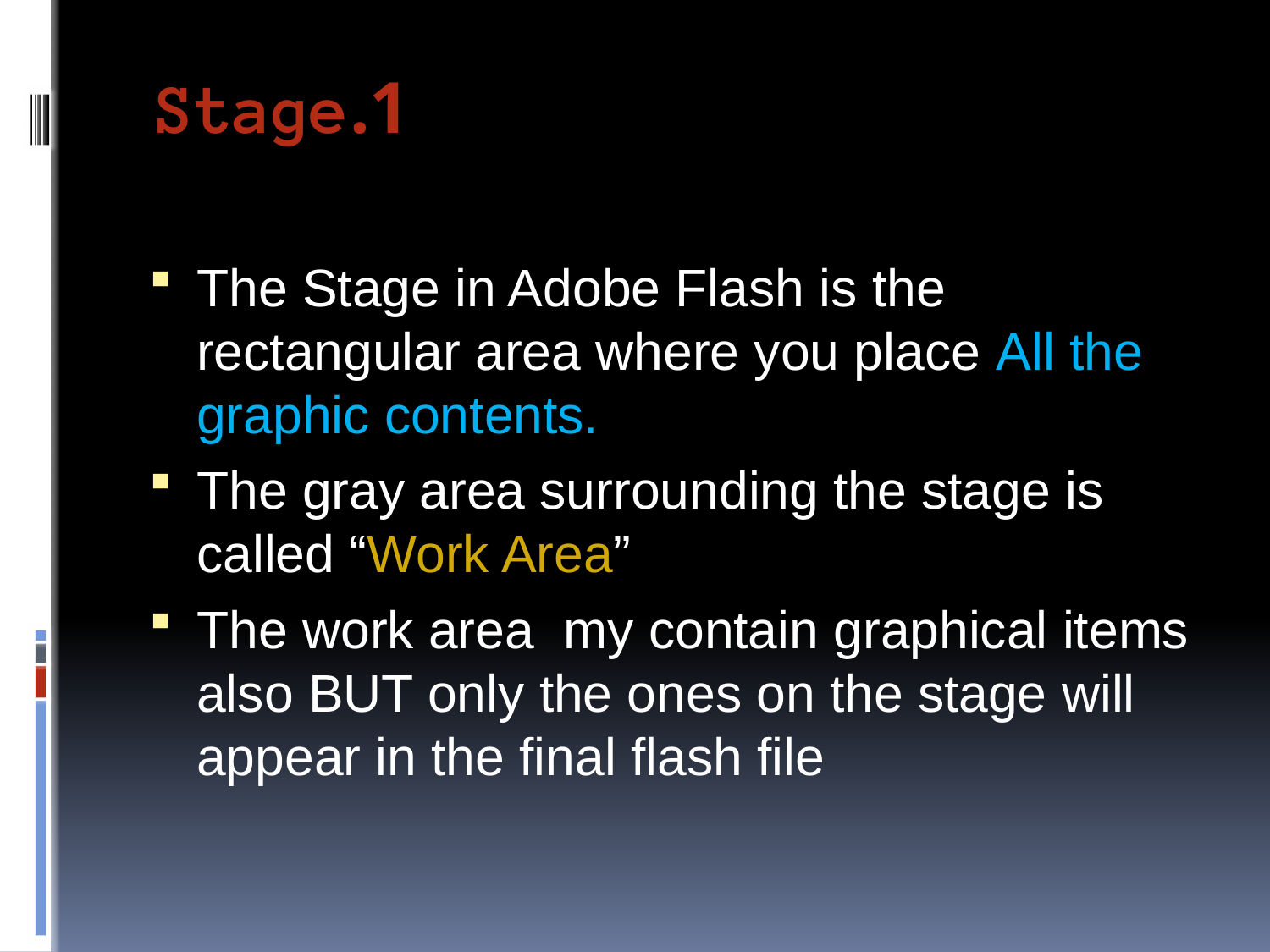

1.Stage
The Stage in Adobe Flash is the rectangular area where you place All the graphic contents.
The gray area surrounding the stage is called “Work Area”
The work area  my contain graphical items also BUT only the ones on the stage will appear in the final flash file